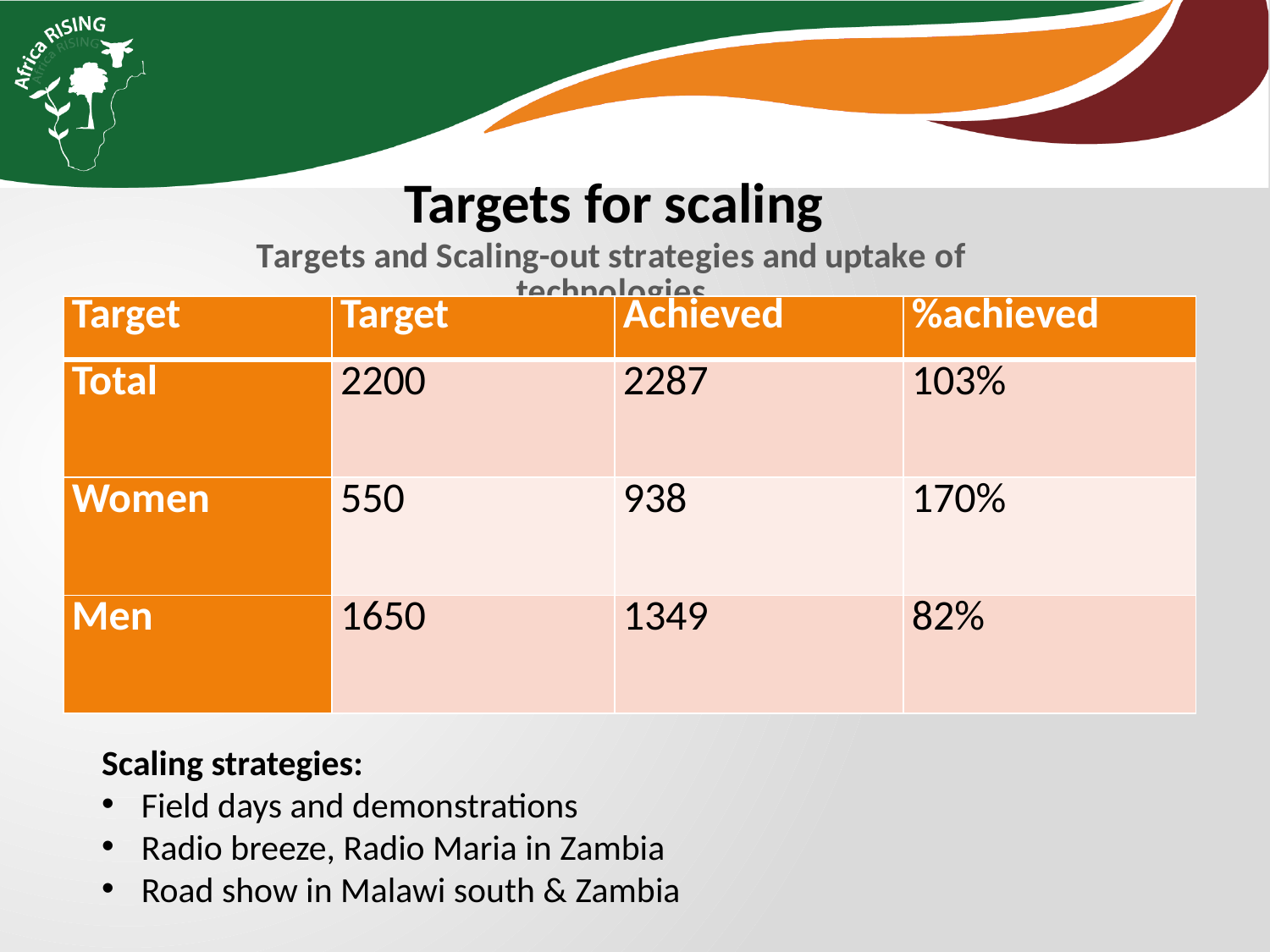

Targets for scaling

[unsupported chart]

| Target | Target | Achieved | %achieved |
| --- | --- | --- | --- |
| Total | 2200 | 2287 | 103% |
| Women | 550 | 938 | 170% |
| Men | 1650 | 1349 | 82% |
Scaling strategies:
Field days and demonstrations
Radio breeze, Radio Maria in Zambia
Road show in Malawi south & Zambia